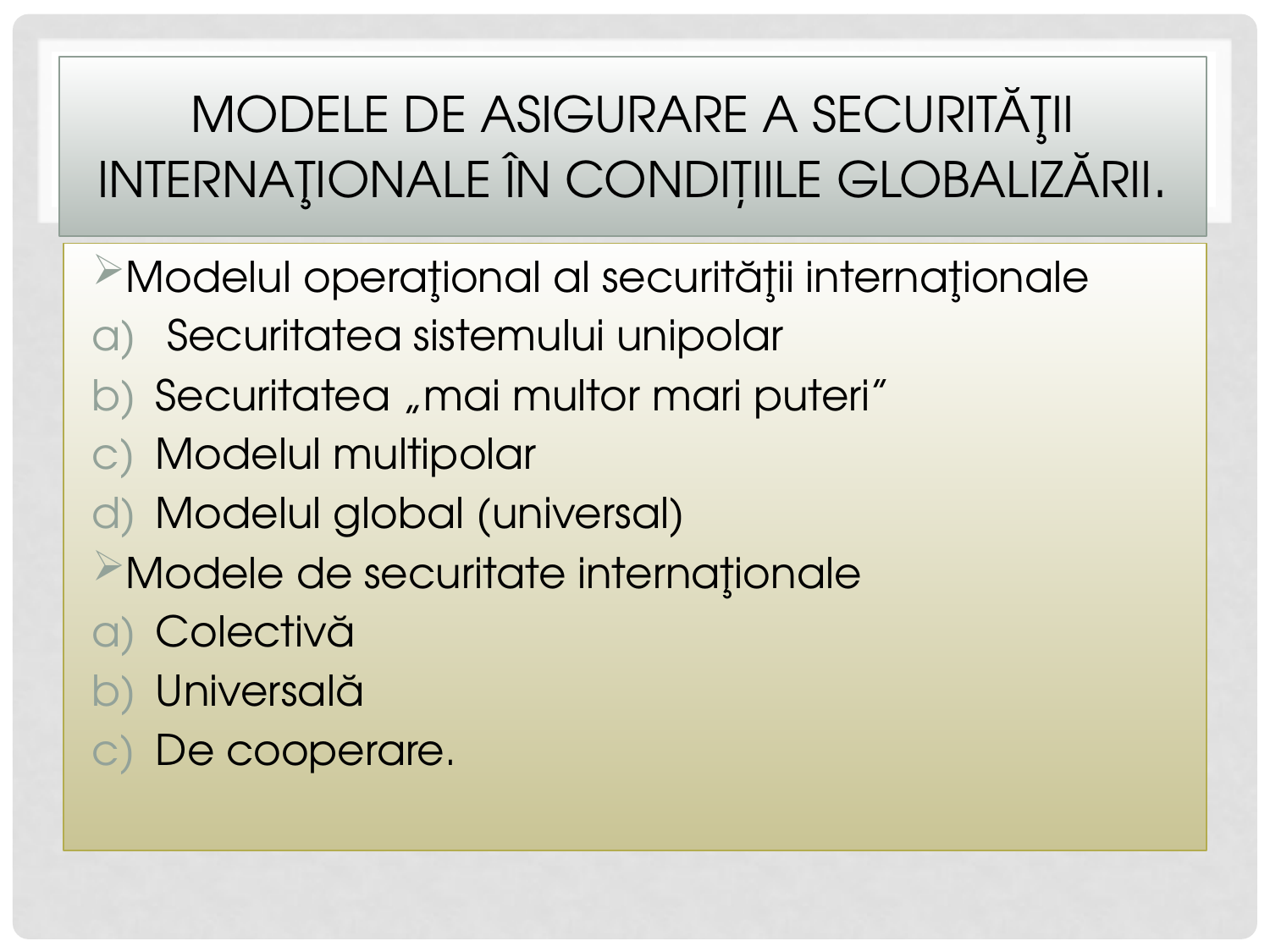

# Modele de asigurare a securităţii internaţionale în condițiile globalizării.
Modelul operaţional al securităţii internaţionale
 Securitatea sistemului unipolar
Securitatea „mai multor mari puteri”
Modelul multipolar
Modelul global (universal)
Modele de securitate internaţionale
Colectivă
Universală
De cooperare.